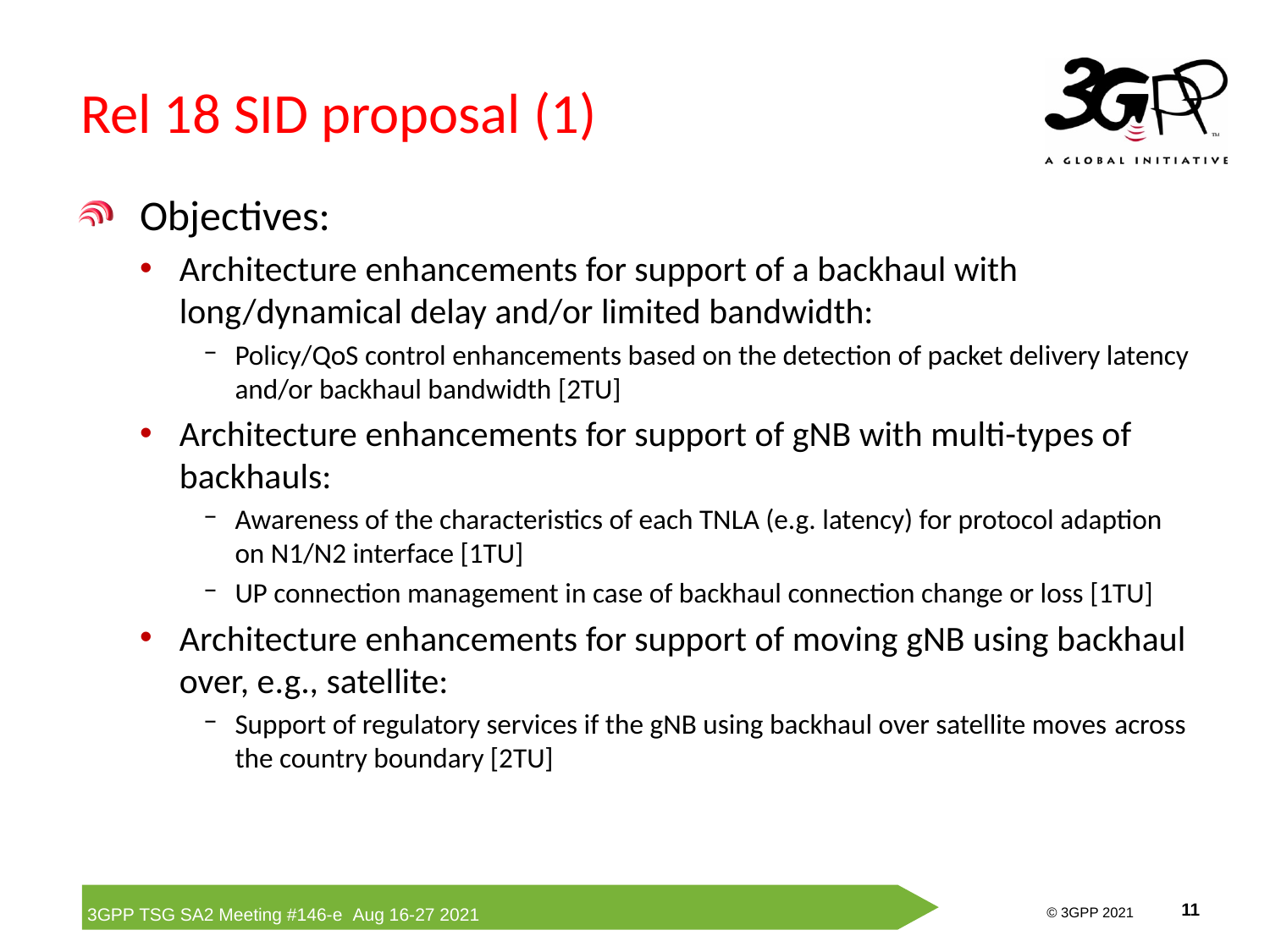

# Rel 18 SID proposal (1)
Objectives:
Architecture enhancements for support of a backhaul with long/dynamical delay and/or limited bandwidth:
Policy/QoS control enhancements based on the detection of packet delivery latency and/or backhaul bandwidth [2TU]
Architecture enhancements for support of gNB with multi-types of backhauls:
Awareness of the characteristics of each TNLA (e.g. latency) for protocol adaption on N1/N2 interface [1TU]
UP connection management in case of backhaul connection change or loss [1TU]
Architecture enhancements for support of moving gNB using backhaul over, e.g., satellite:
Support of regulatory services if the gNB using backhaul over satellite moves across the country boundary [2TU]